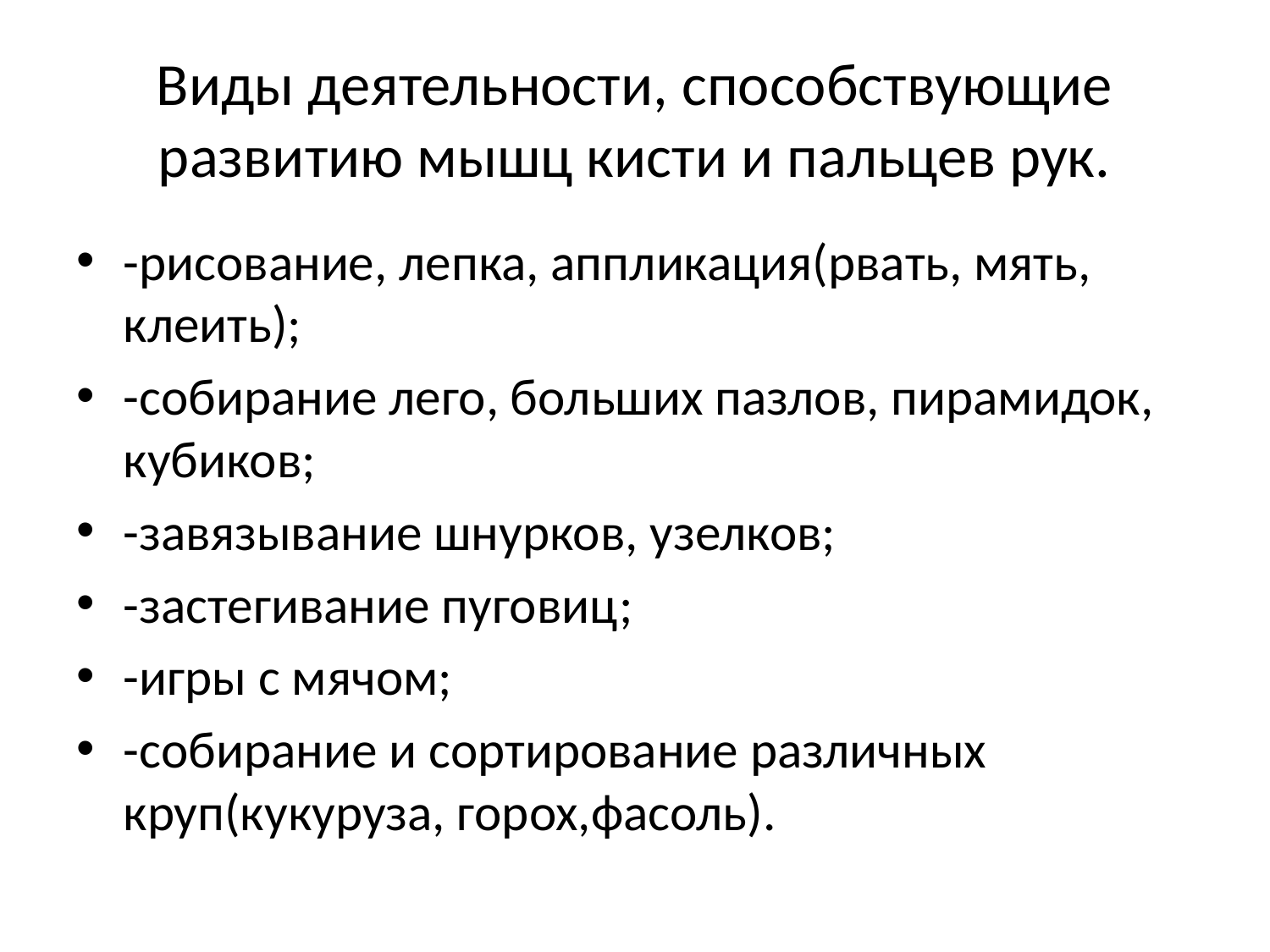

# Виды деятельности, способствующие развитию мышц кисти и пальцев рук.
-рисование, лепка, аппликация(рвать, мять, клеить);
-собирание лего, больших пазлов, пирамидок, кубиков;
-завязывание шнурков, узелков;
-застегивание пуговиц;
-игры с мячом;
-собирание и сортирование различных круп(кукуруза, горох,фасоль).